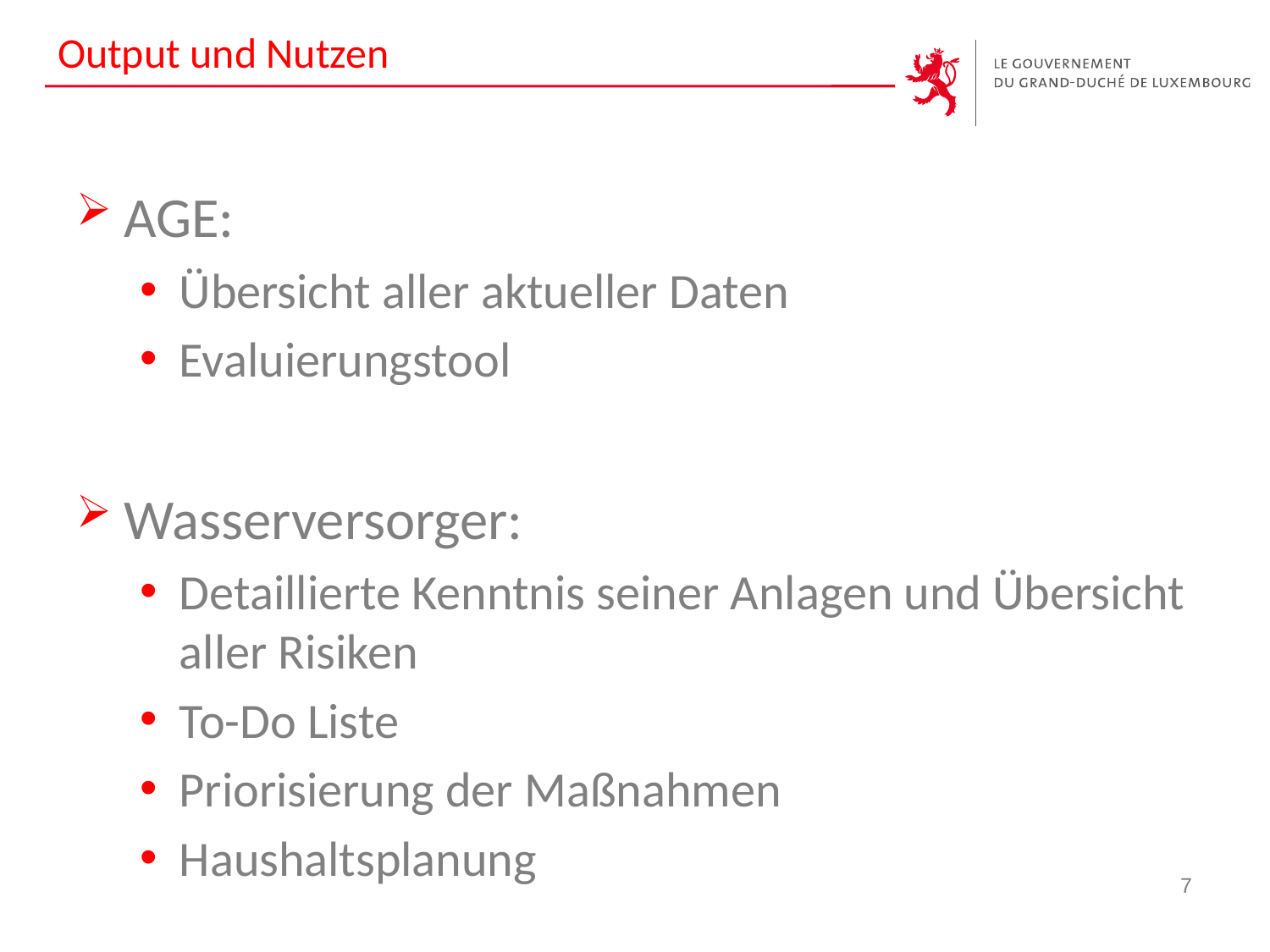

# Output und Nutzen
AGE:
Übersicht aller aktueller Daten
Evaluierungstool

Wasserversorger:
Detaillierte Kenntnis seiner Anlagen und Übersicht aller Risiken
To-Do Liste
Priorisierung der Maßnahmen
Haushaltsplanung

7